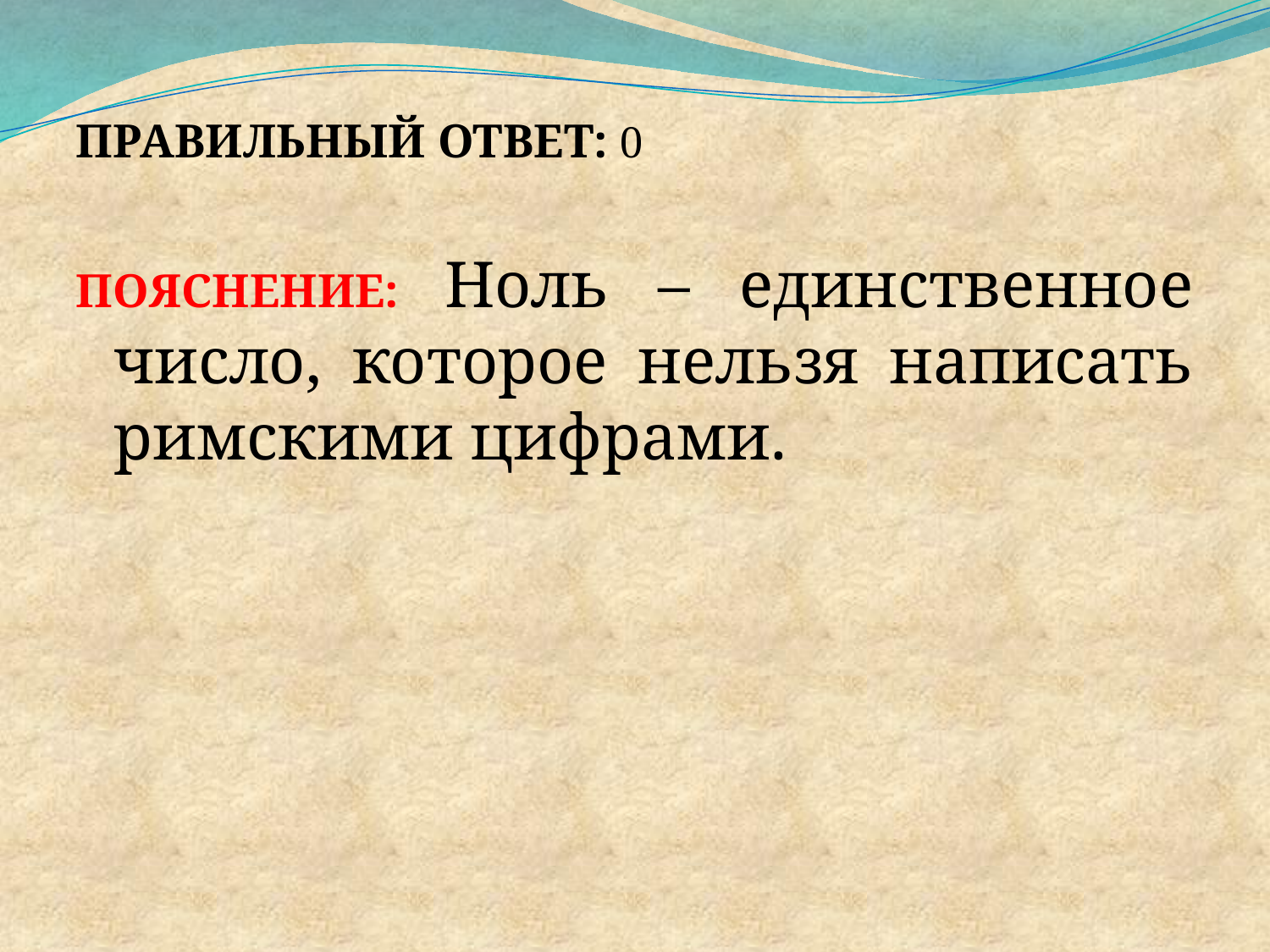

ПРАВИЛЬНЫЙ ОТВЕТ: 0

ПОЯСНЕНИЕ: Ноль – единственное число, которое нельзя написать римскими цифрами.